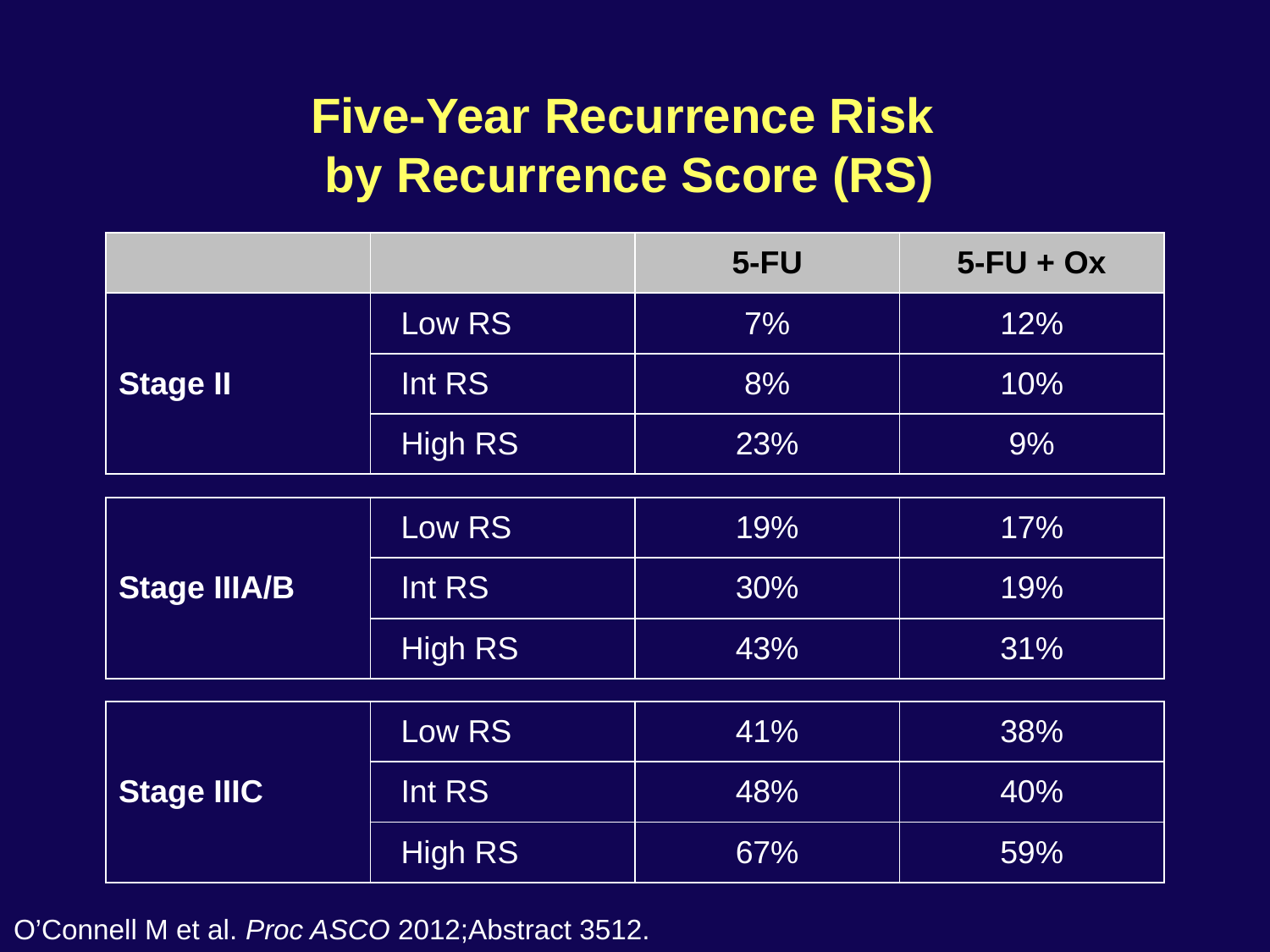

# Five-Year Recurrence Risk by Recurrence Score (RS)
|  |  | 5-FU | 5-FU + Ox |
| --- | --- | --- | --- |
| Stage II | Low RS | 7% | 12% |
|  | Int RS | 8% | 10% |
|  | High RS | 23% | 9% |
|  |  |  |  |
| Stage IIIA/B | Low RS | 19% | 17% |
|  | Int RS | 30% | 19% |
|  | High RS | 43% | 31% |
|  |  |  |  |
| Stage IIIC | Low RS | 41% | 38% |
|  | Int RS | 48% | 40% |
|  | High RS | 67% | 59% |
O’Connell M et al. Proc ASCO 2012;Abstract 3512.